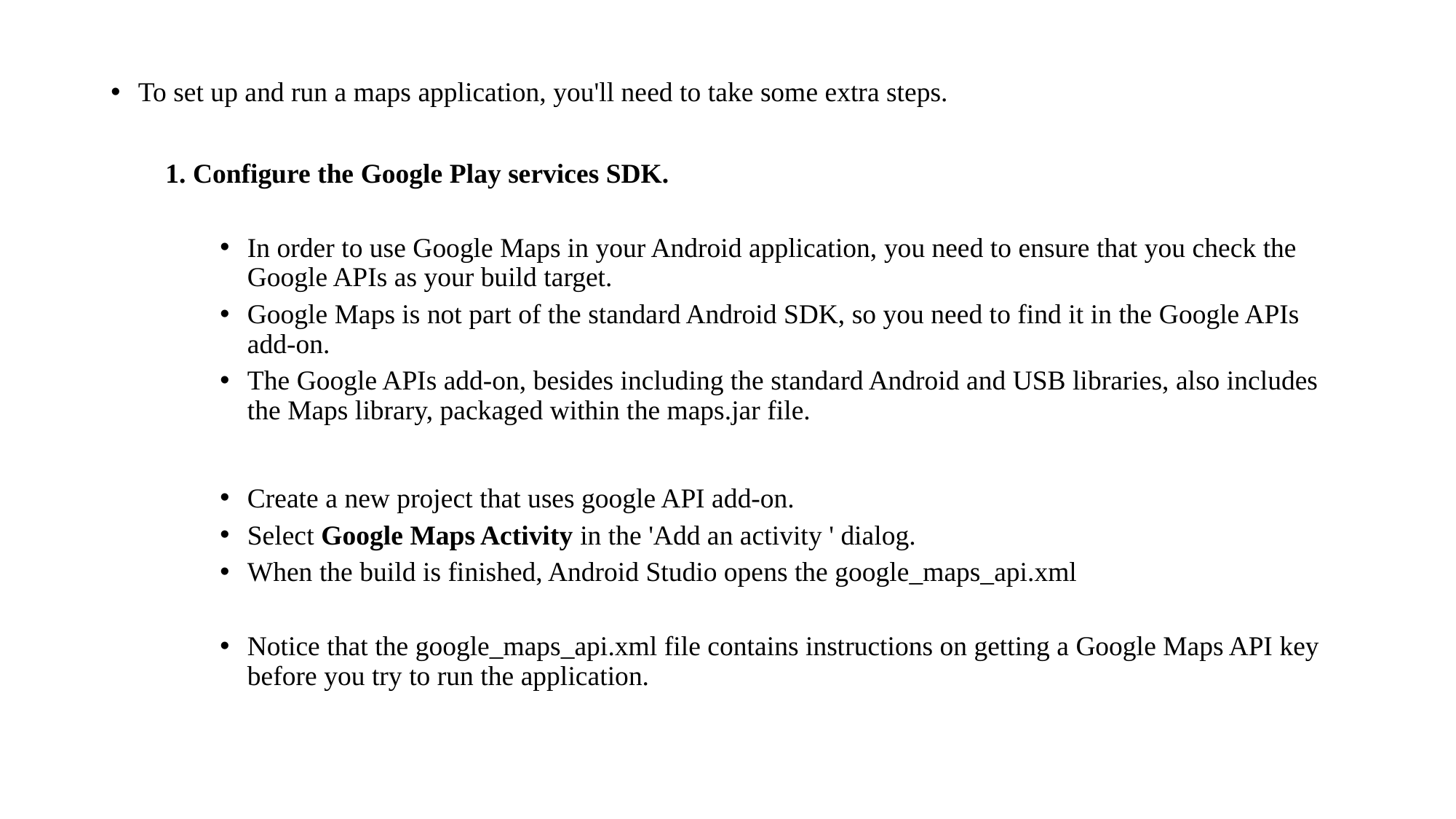

To set up and run a maps application, you'll need to take some extra steps.

1. Configure the Google Play services SDK.

In order to use Google Maps in your Android application, you need to ensure that you check the Google APIs as your build target.
Google Maps is not part of the standard Android SDK, so you need to find it in the Google APIs add-on.
The Google APIs add-on, besides including the standard Android and USB libraries, also includes the Maps library, packaged within the maps.jar file.

Create a new project that uses google API add-on.
Select Google Maps Activity in the 'Add an activity ' dialog.
When the build is finished, Android Studio opens the google_maps_api.xml

Notice that the google_maps_api.xml file contains instructions on getting a Google Maps API key before you try to run the application.